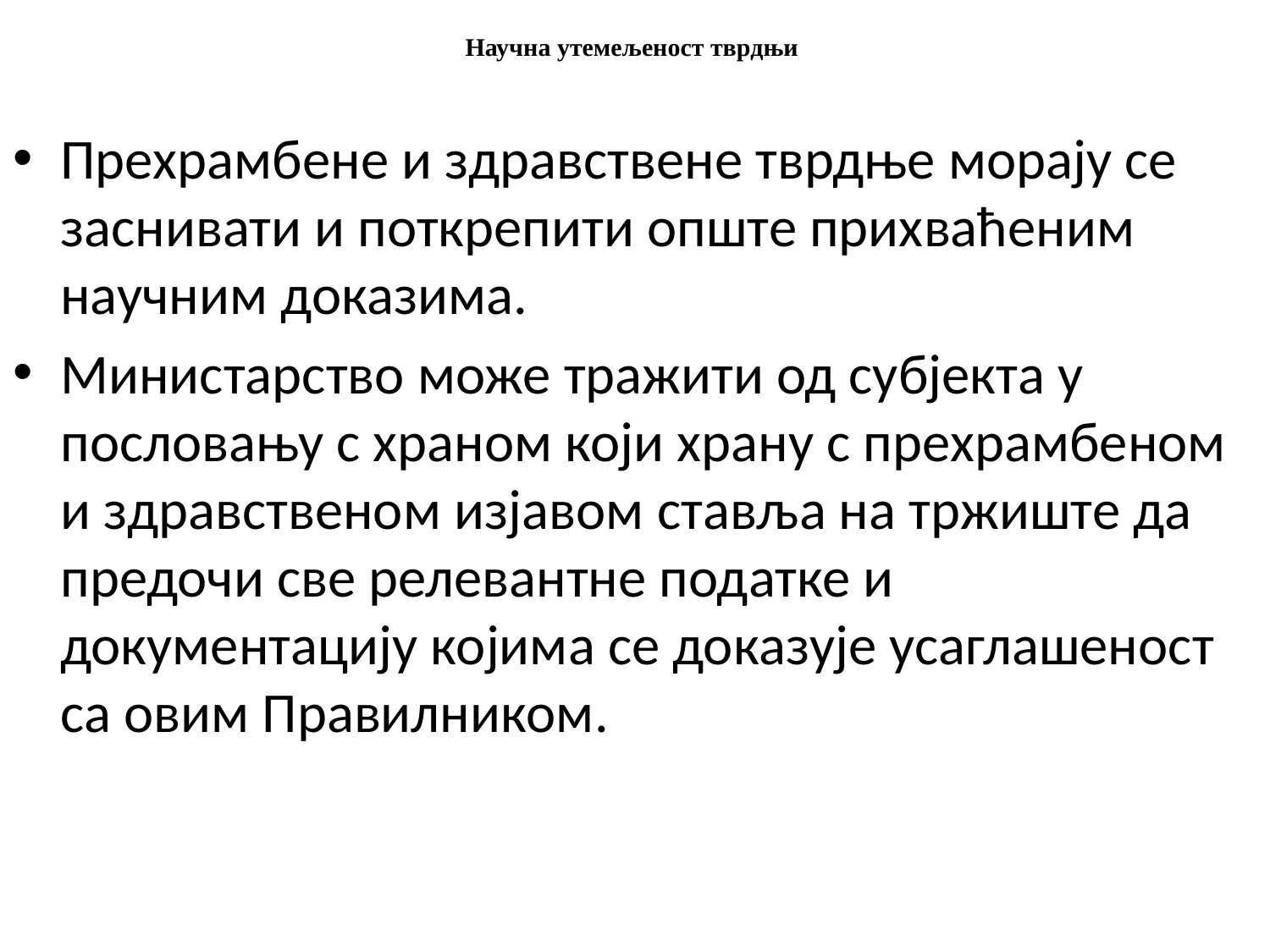

# Научна утемељеност тврдњи
Прехрамбене и здравствене тврдње морају се заснивати и поткрепити опште прихваћеним научним доказима.
Министарство може тражити од субјекта у пословању с храном који храну с прехрамбеном и здравственом изјавом ставља на тржиште да предочи све релевантне податке и документацију којима се доказује усаглашеност са овим Правилником.